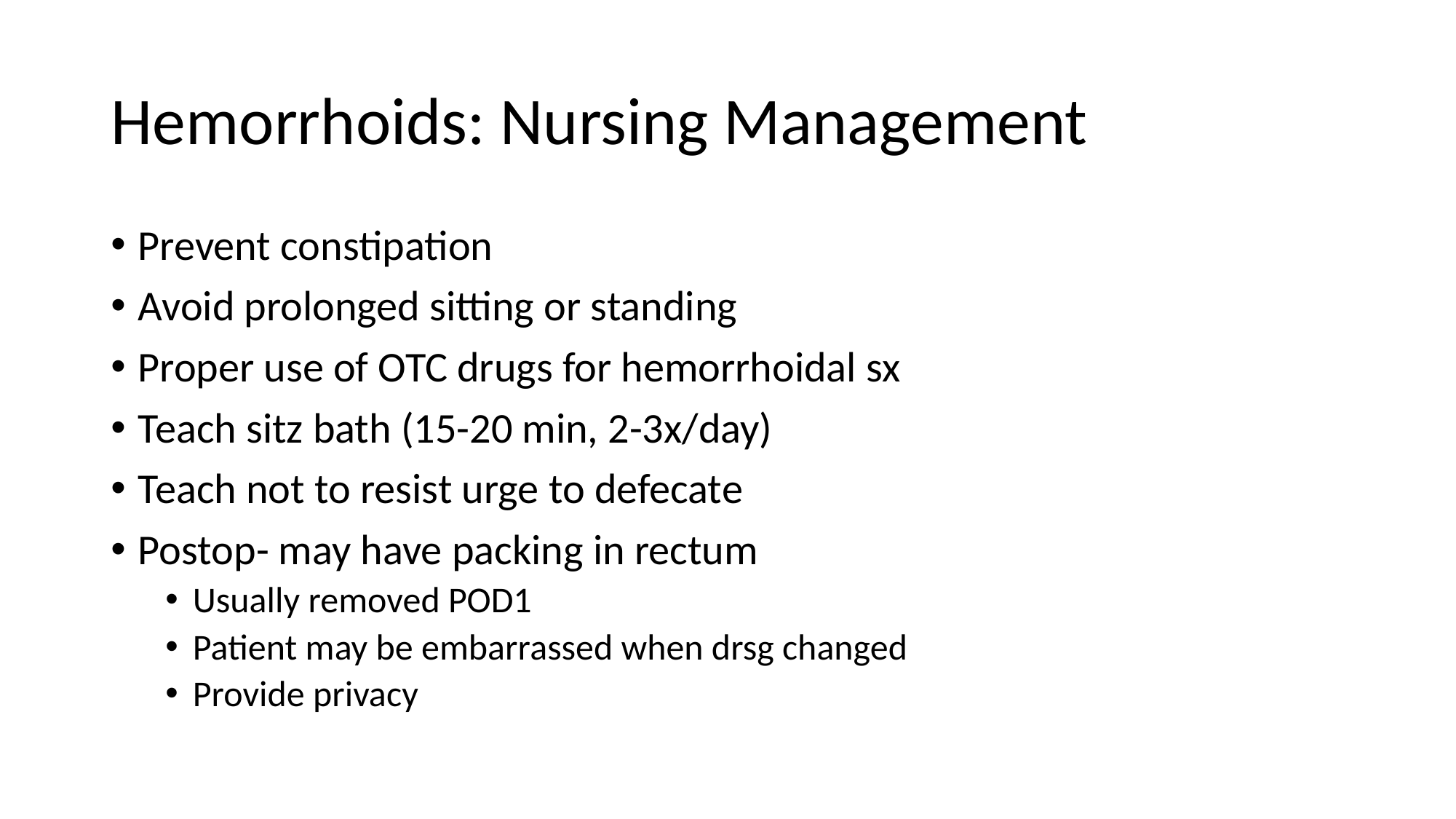

# Hemorrhoids: Nursing Management
Prevent constipation
Avoid prolonged sitting or standing
Proper use of OTC drugs for hemorrhoidal sx
Teach sitz bath (15-20 min, 2-3x/day)
Teach not to resist urge to defecate
Postop- may have packing in rectum
Usually removed POD1
Patient may be embarrassed when drsg changed
Provide privacy